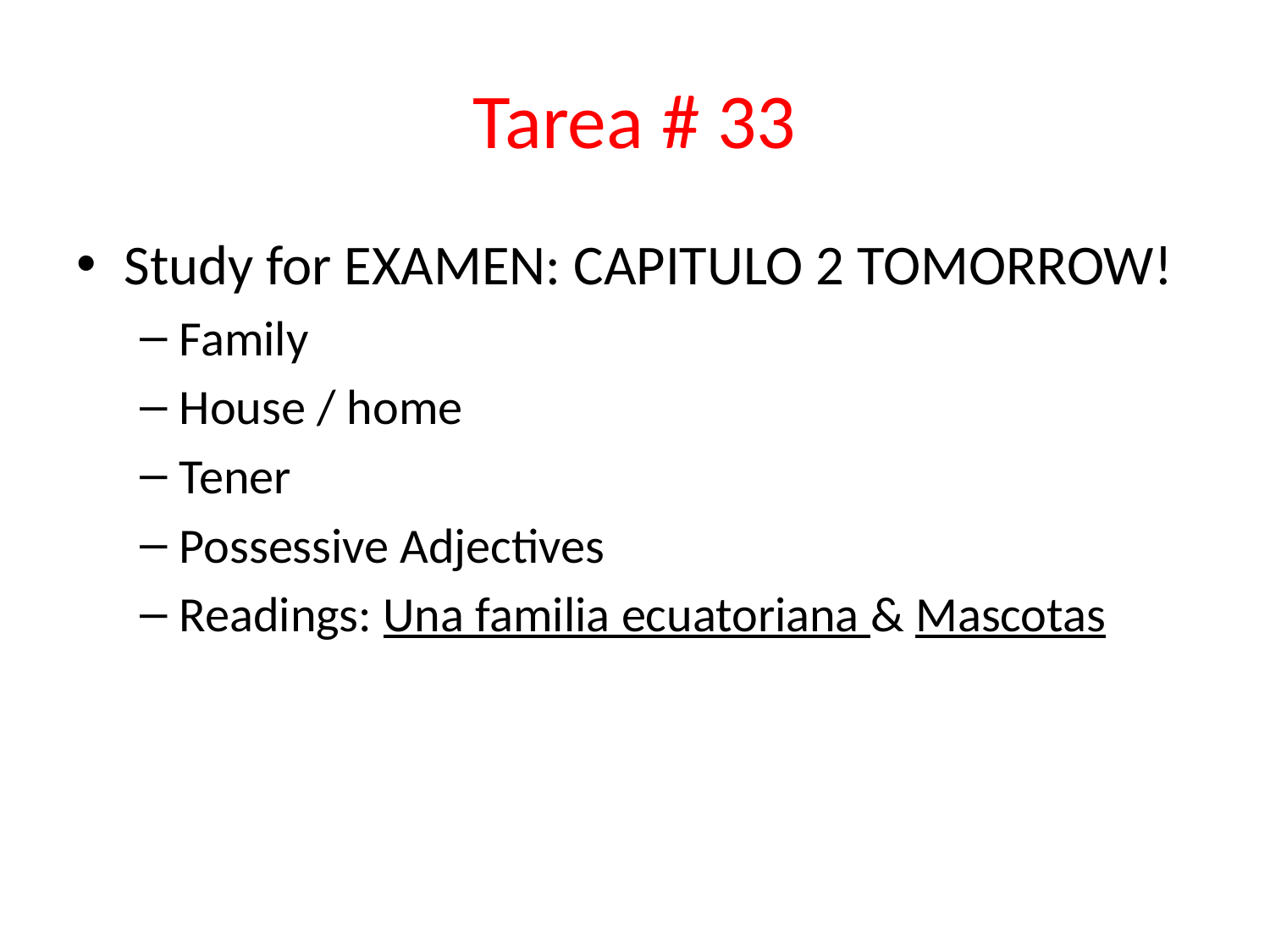

# Tarea # 33
Study for EXAMEN: CAPITULO 2 TOMORROW!
Family
House / home
Tener
Possessive Adjectives
Readings: Una familia ecuatoriana & Mascotas